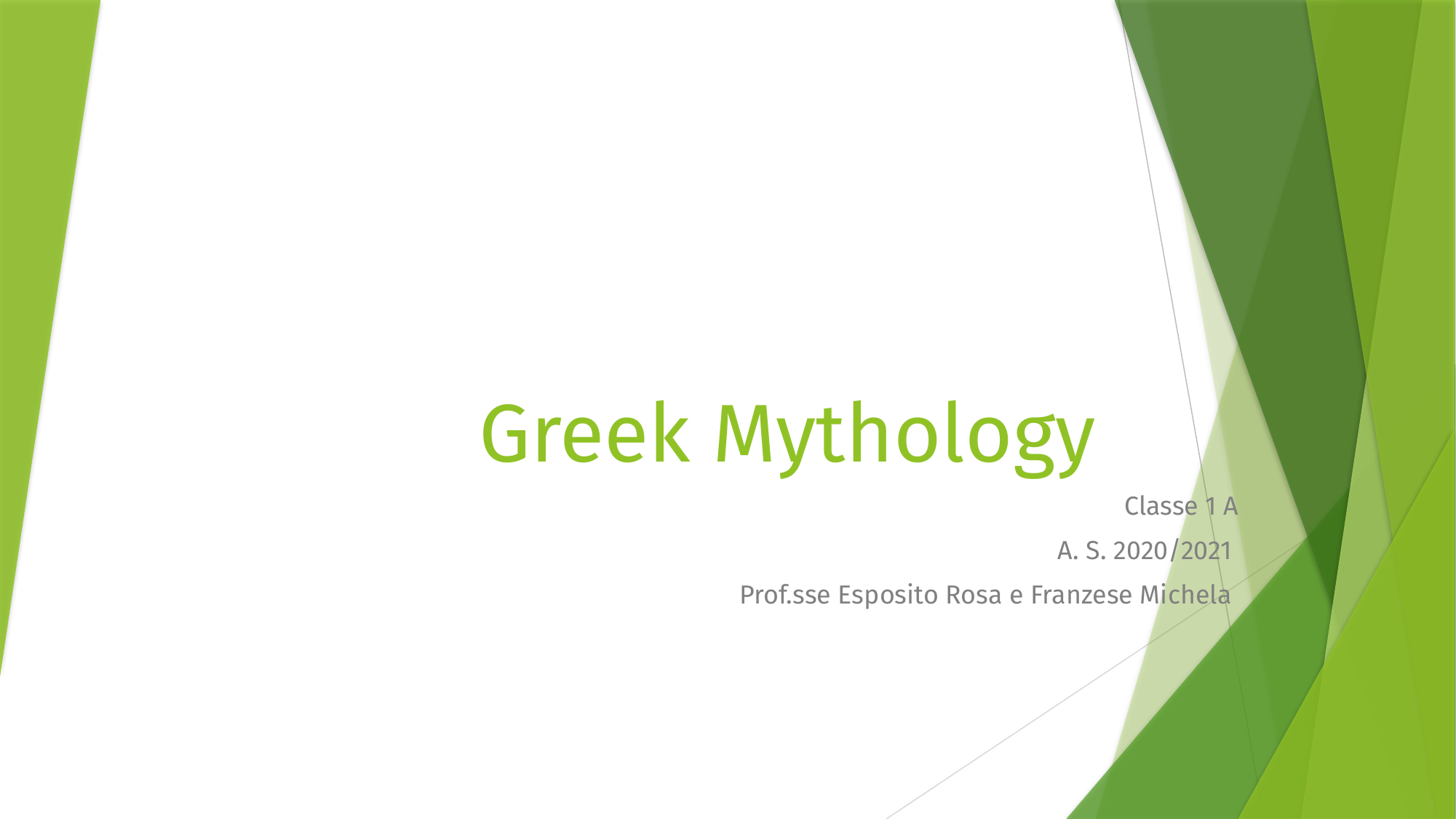

# Greek Mythology
Classe 1 A
A. S. 2020/2021
Prof.sse Esposito Rosa e Franzese Michela